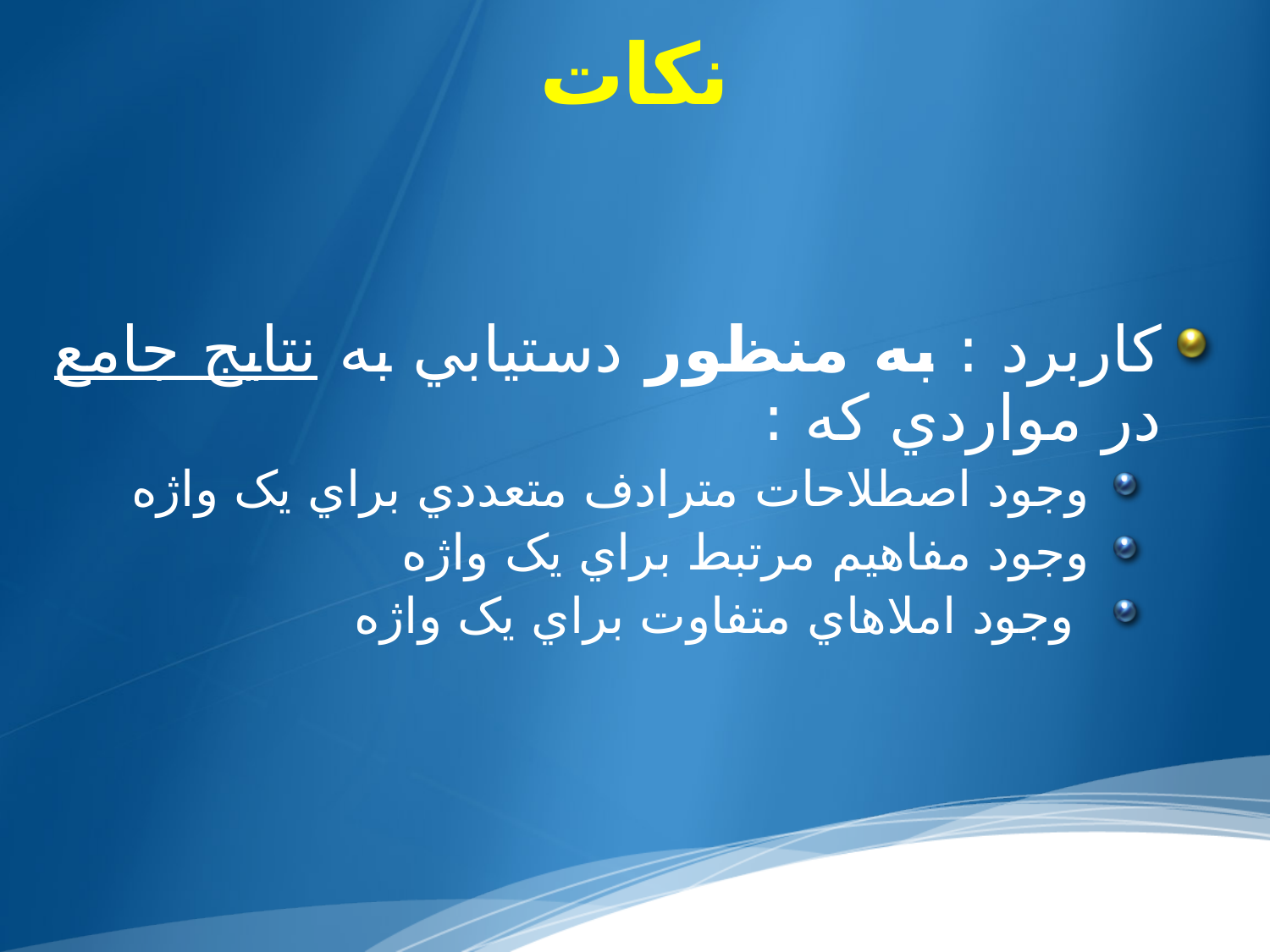

# نکات
کاربرد : به منظور دستيابي به نتايج جامع در مواردي که :
وجود اصطلاحات مترادف متعددي براي يک واژه
وجود مفاهيم مرتبط براي يک واژه
 وجود املاهاي متفاوت براي يک واژه